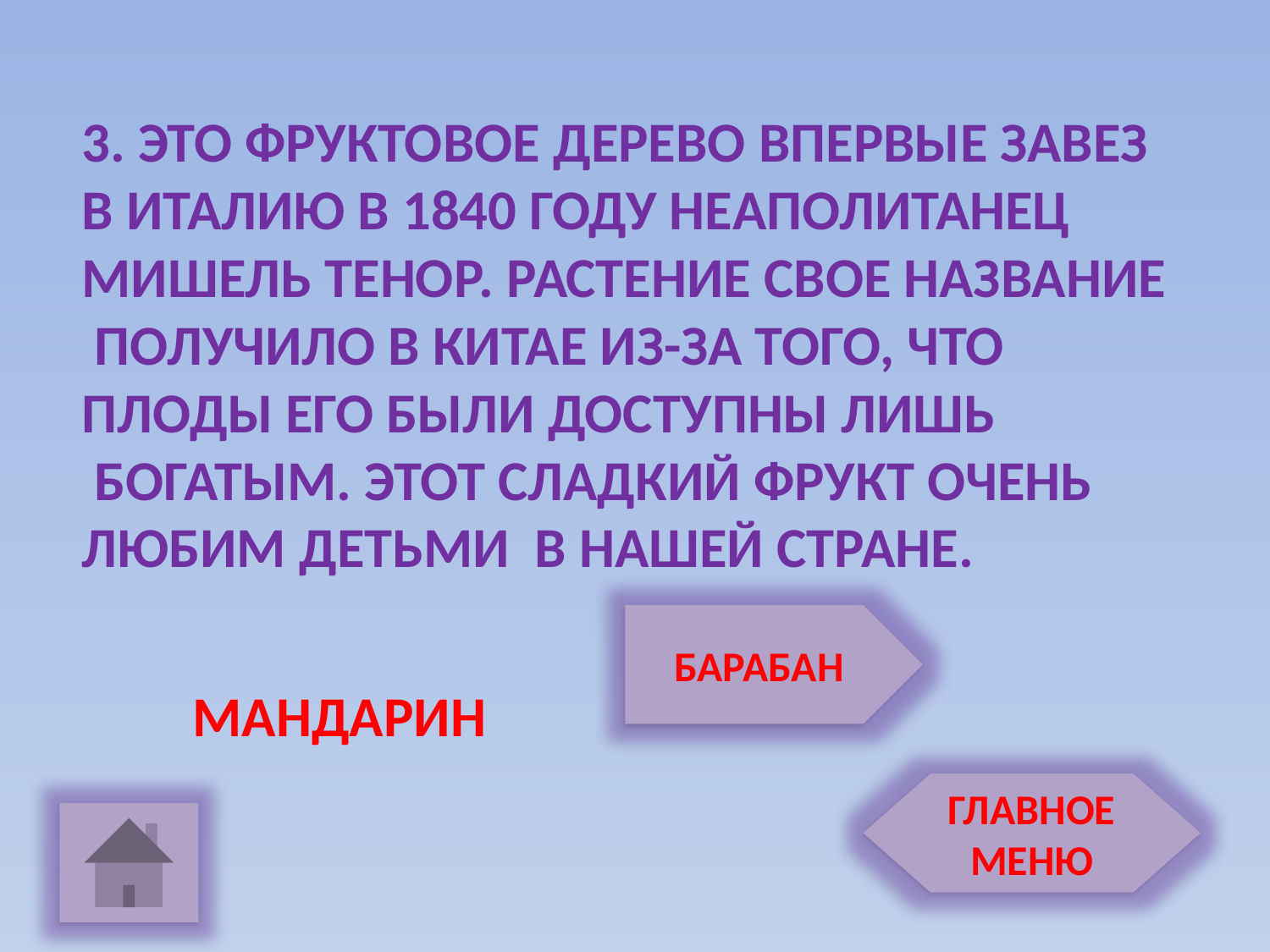

3. ЭТО ФРУКТОВОЕ ДЕРЕВО ВПЕРВЫЕ ЗАВЕЗ
В ИТАЛИЮ В 1840 ГОДУ НЕАПОЛИТАНЕЦ
МИШЕЛЬ ТЕНОР. РАСТЕНИЕ СВОЕ НАЗВАНИЕ
 ПОЛУЧИЛО В КИТАЕ ИЗ-ЗА ТОГО, ЧТО
ПЛОДЫ ЕГО БЫЛИ ДОСТУПНЫ ЛИШЬ
 БОГАТЫМ. ЭТОТ СЛАДКИЙ ФРУКТ ОЧЕНЬ
ЛЮБИМ ДЕТЬМИ  В НАШЕЙ СТРАНЕ.
БАРАБАН
МАНДАРИН
ГЛАВНОЕ МЕНЮ